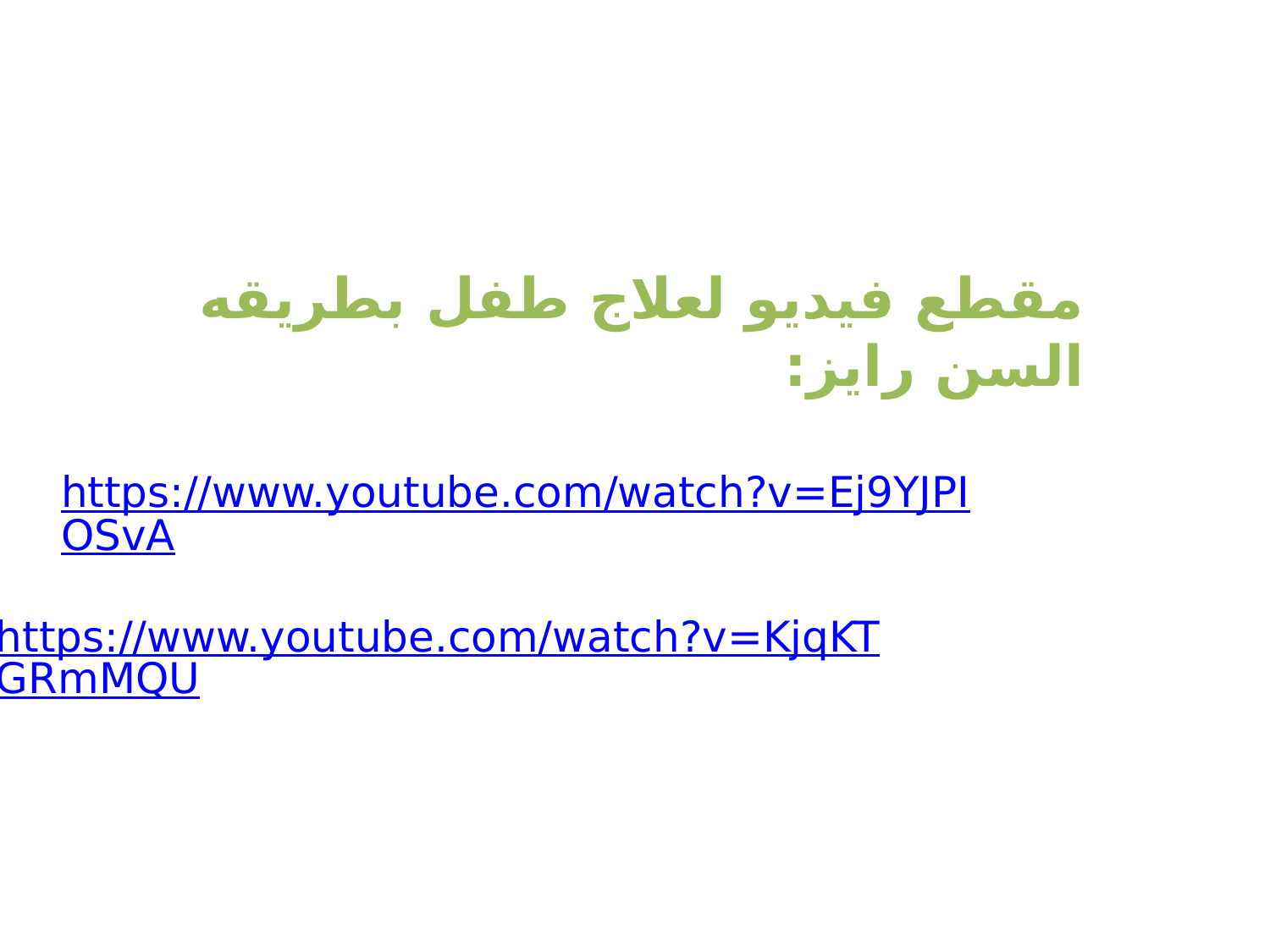

مقطع فيديو لعلاج طفل بطريقه السن رايز:

https://www.youtube.com/watch?v=Ej9YJPIOSvA

https://www.youtube.com/watch?v=KjqKTGRmMQU